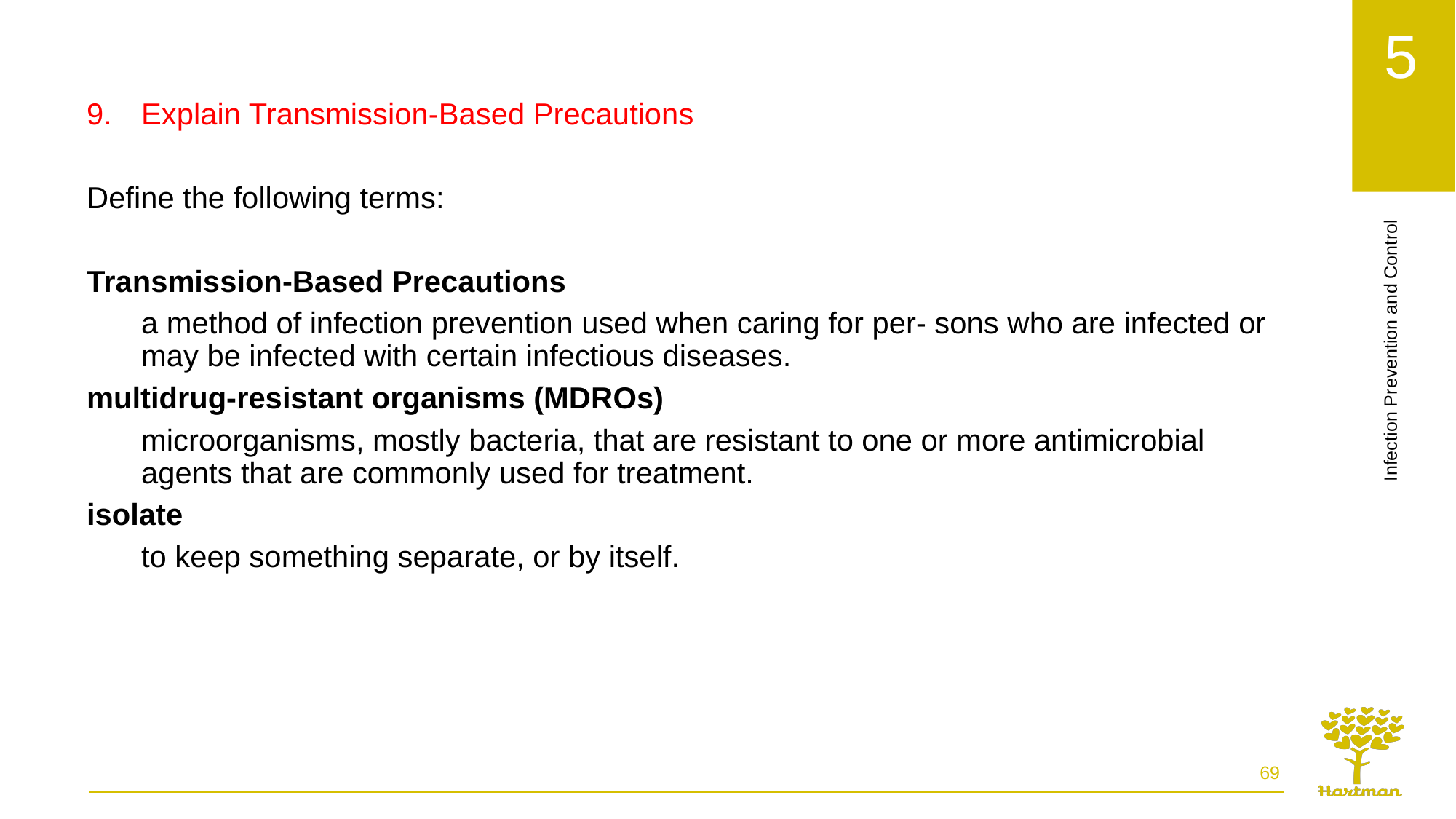

Explain Transmission-Based Precautions

Define the following terms:

Transmission-Based Precautions
a method of infection prevention used when caring for per- sons who are infected or may be infected with certain infectious diseases.
multidrug-resistant organisms (MDROs)
microorganisms, mostly bacteria, that are resistant to one or more antimicrobial agents that are commonly used for treatment.
isolate
to keep something separate, or by itself.

69